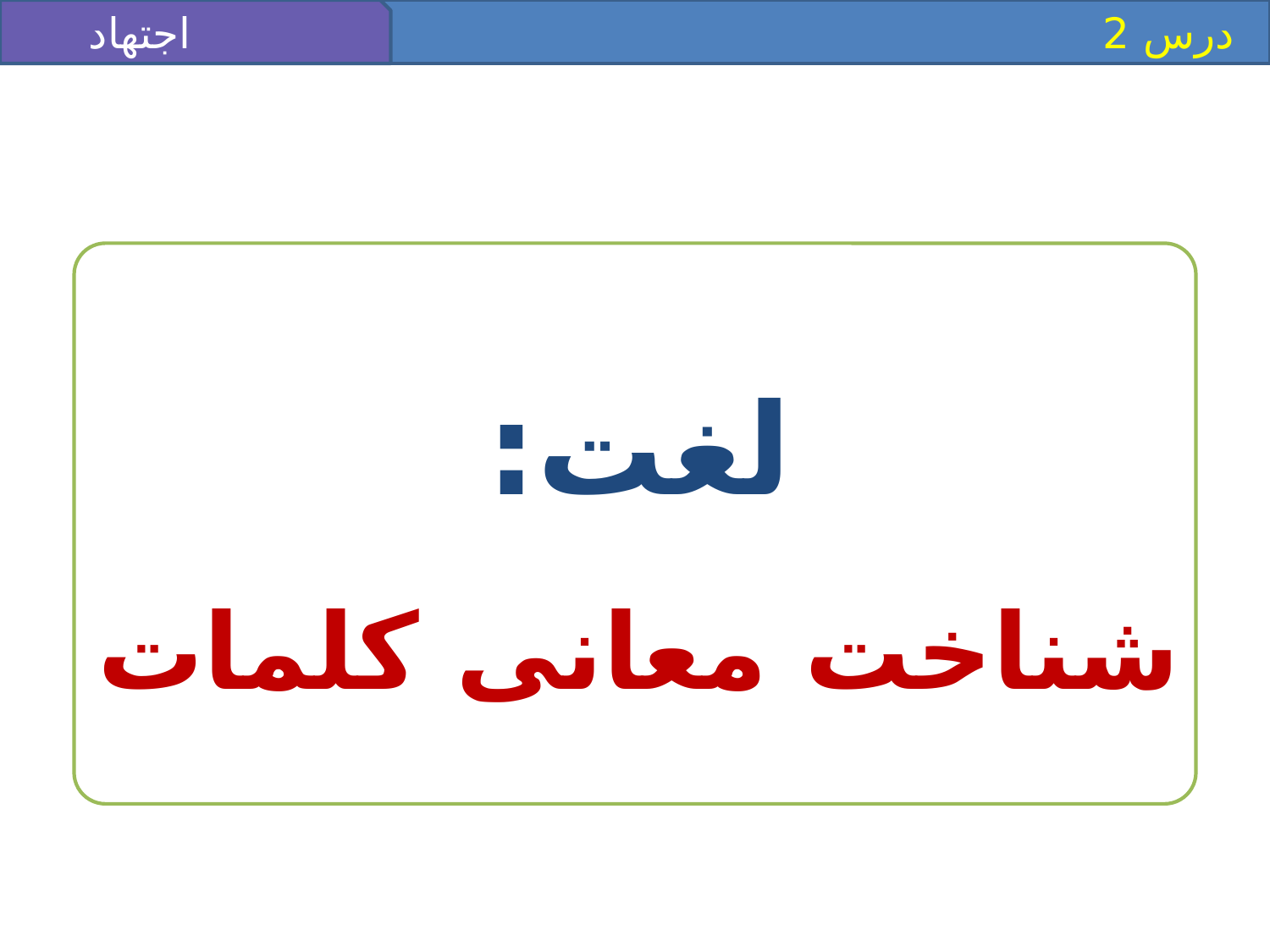

اجتهاد
 درس 2

لغت:
شناخت معانى كلمات